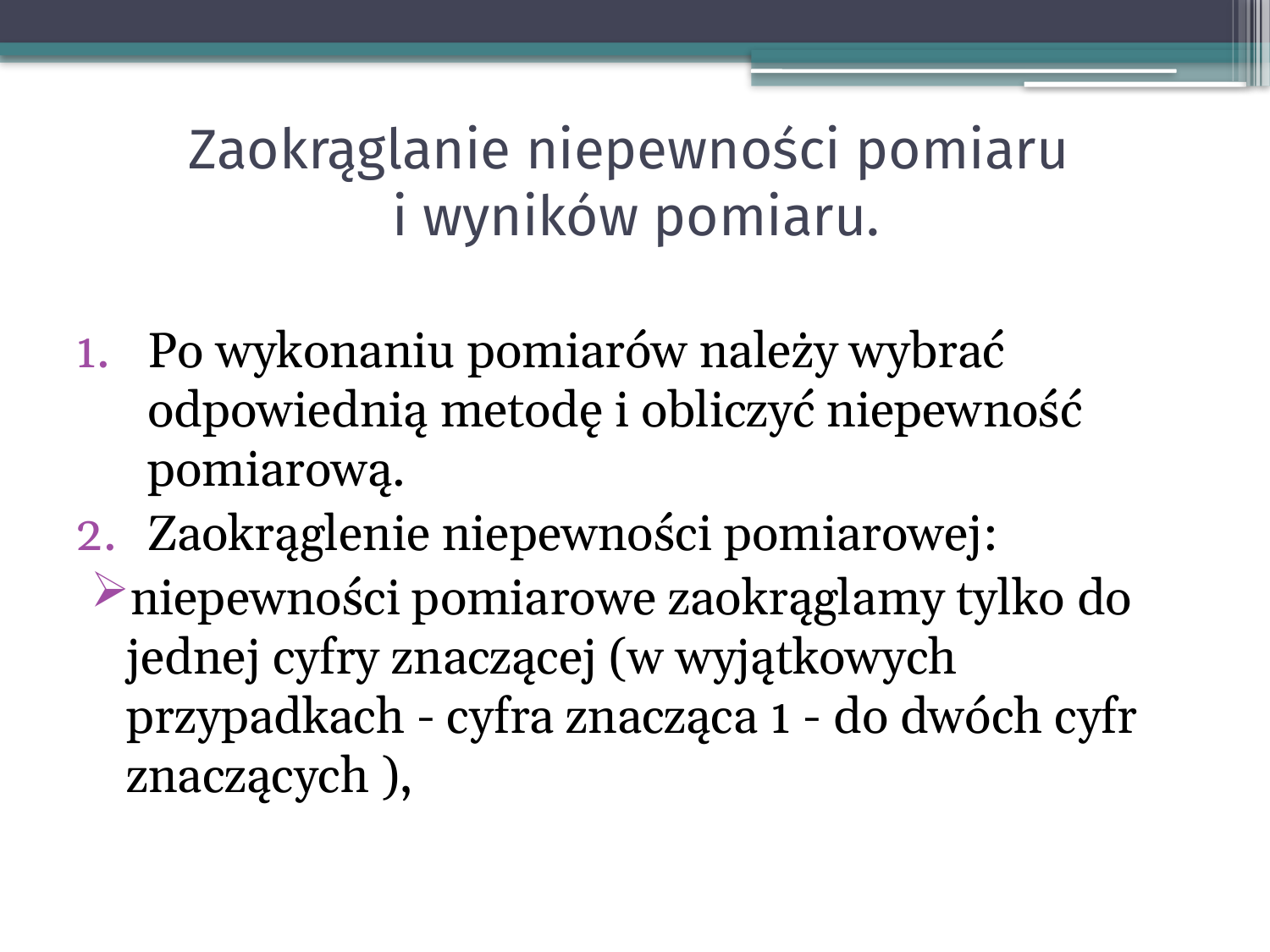

# Zaokrąglanie niepewności pomiaru i wyników pomiaru.
Po wykonaniu pomiarów należy wybrać odpowiednią metodę i obliczyć niepewność pomiarową.
Zaokrąglenie niepewności pomiarowej:
niepewności pomiarowe zaokrąglamy tylko do jednej cyfry znaczącej (w wyjątkowych przypadkach - cyfra znacząca 1 - do dwóch cyfr znaczących ),